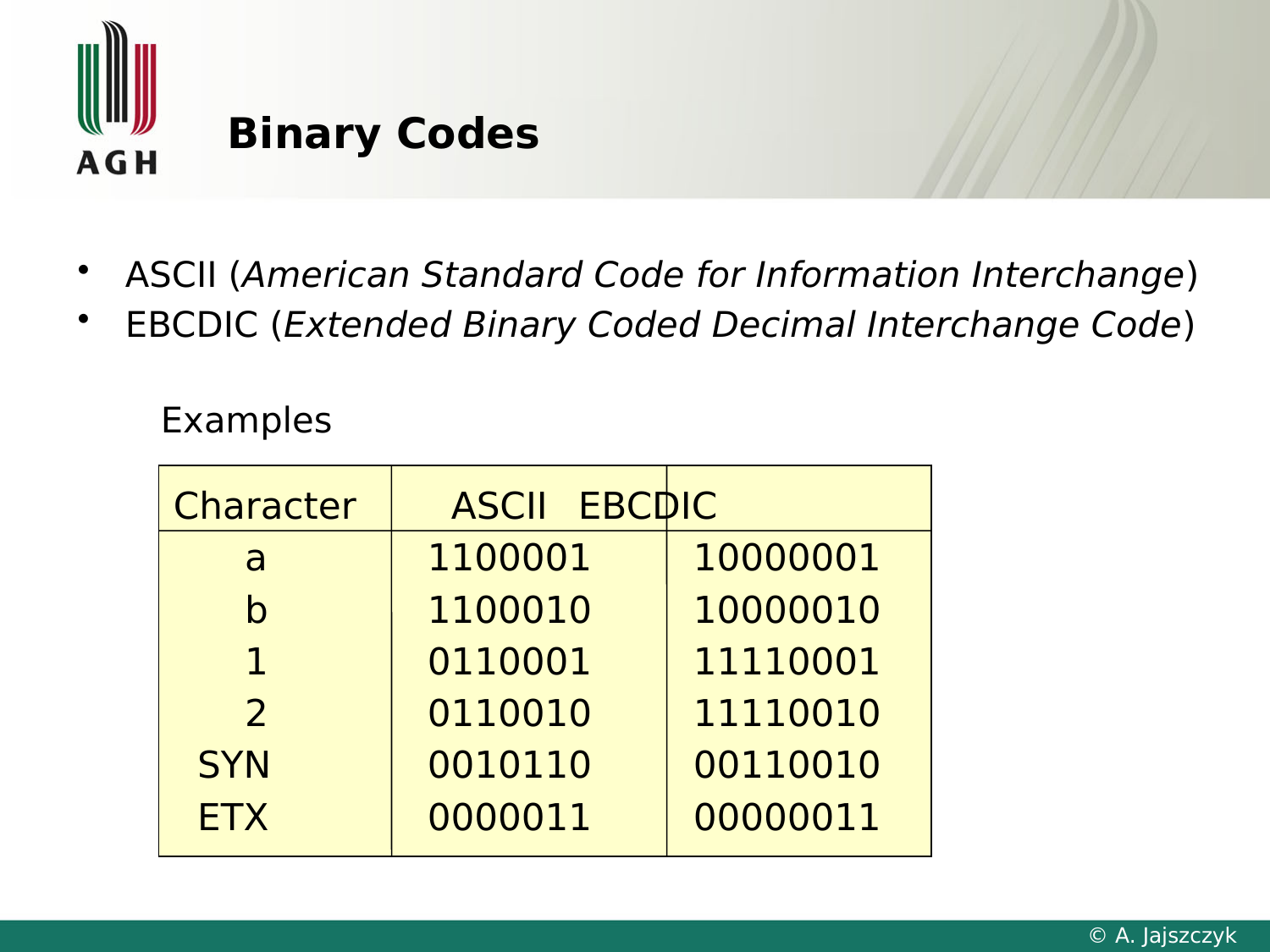

# Binary Codes
ASCII (American Standard Code for Information Interchange)
EBCDIC (Extended Binary Coded Decimal Interchange Code)
Examples

Character	  ASCII	  EBCDIC
      a		1100001	 10000001
      b		1100010	 10000010
      1		0110001	 11110001
      2		0110010	 11110010
  SYN		0010110	 00110010
  ETX		0000011	 00000011